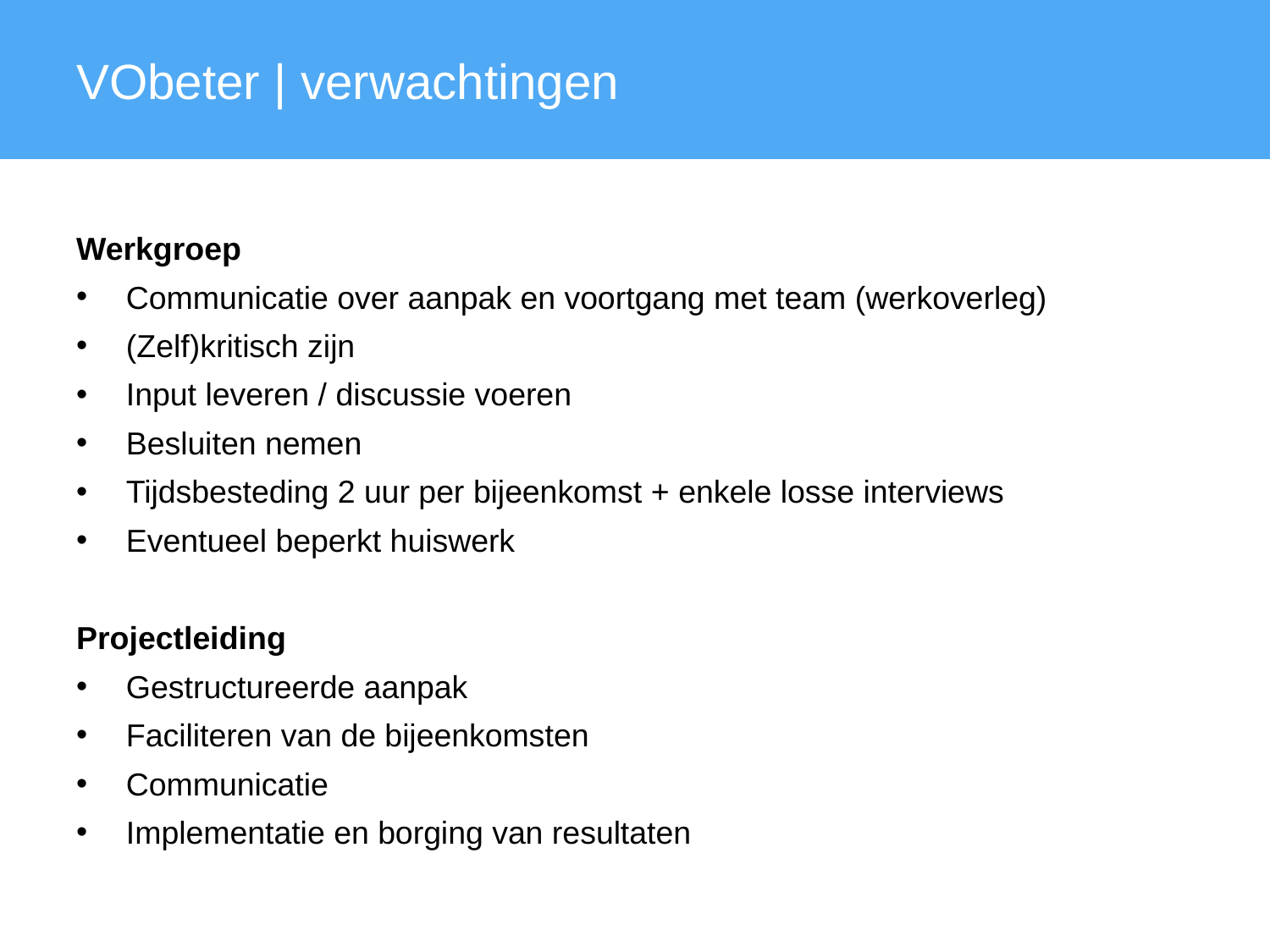

VObeter | verwachtingen
Werkgroep
Communicatie over aanpak en voortgang met team (werkoverleg)
(Zelf)kritisch zijn
Input leveren / discussie voeren
Besluiten nemen
Tijdsbesteding 2 uur per bijeenkomst + enkele losse interviews
Eventueel beperkt huiswerk

Projectleiding
Gestructureerde aanpak
Faciliteren van de bijeenkomsten
Communicatie
Implementatie en borging van resultaten